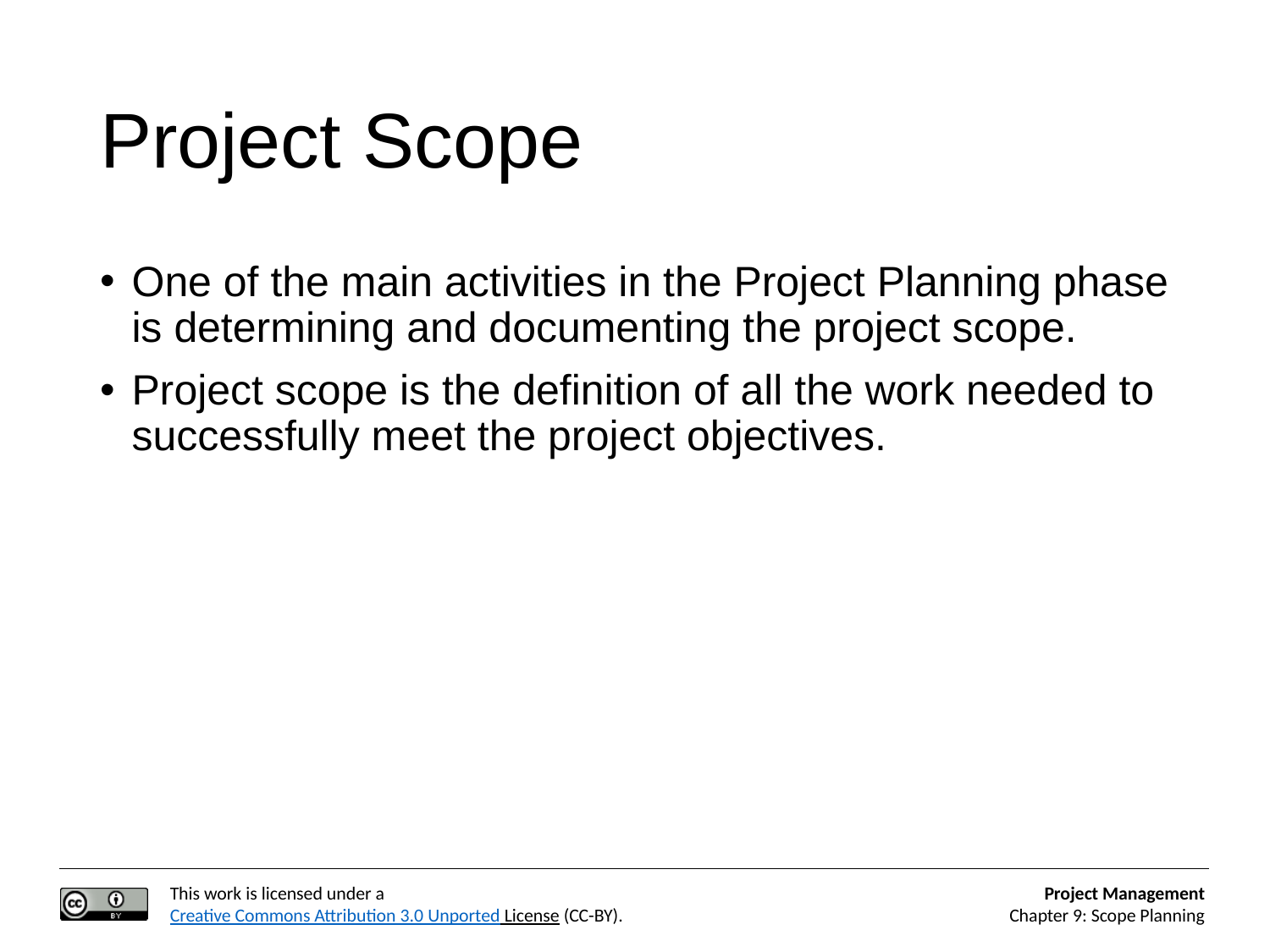

# Project Scope
One of the main activities in the Project Planning phase is determining and documenting the project scope.
Project scope is the definition of all the work needed to successfully meet the project objectives.